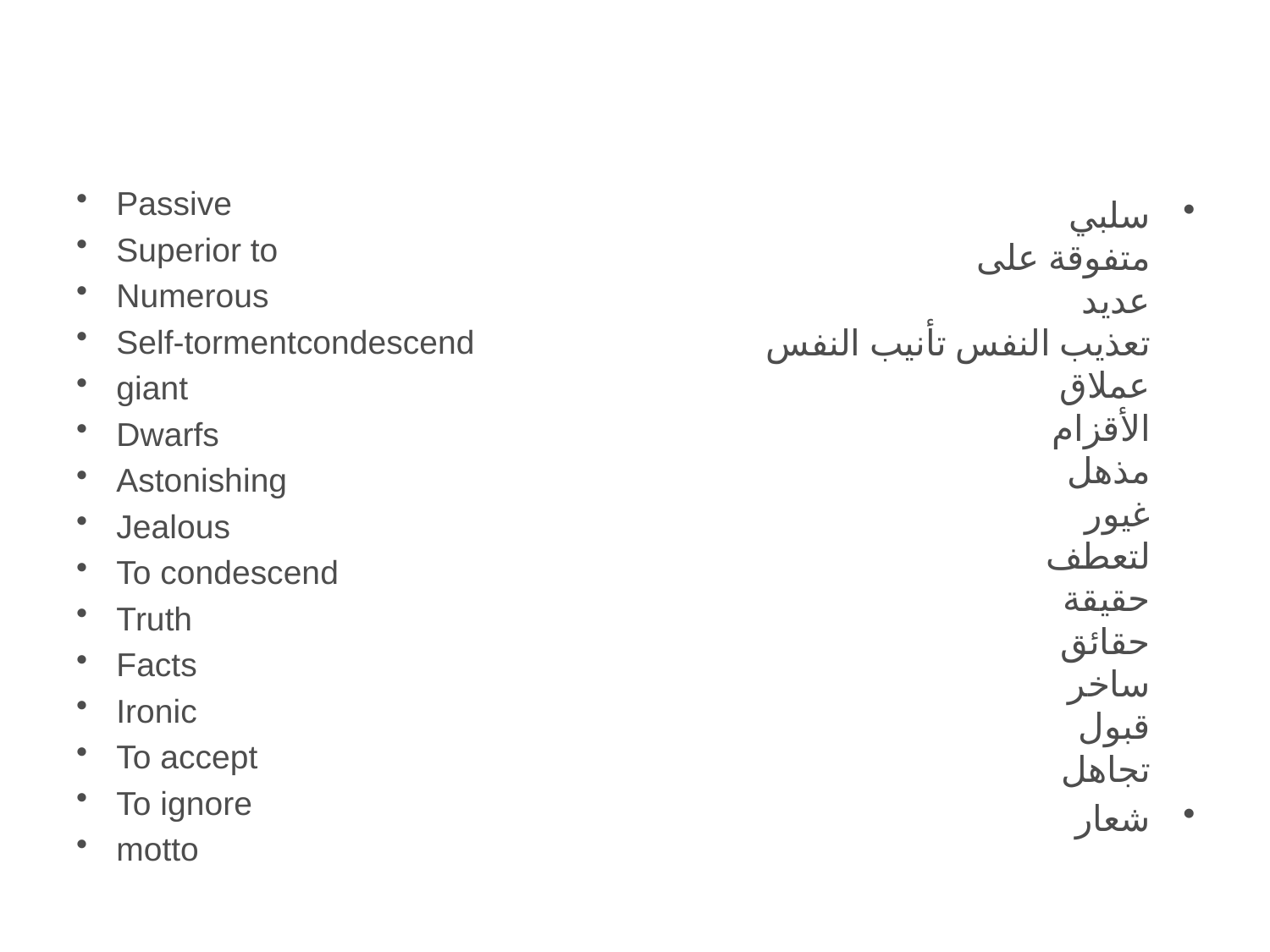

Passive
Superior to
Numerous
Self-tormentcondescend
giant
Dwarfs
Astonishing
Jealous
To condescend
Truth
Facts
Ironic
To accept
To ignore
motto

سلبي
متفوقة على
عديد
تعذيب النفس تأنيب النفس
عملاق
الأقزام
مذهل
غيور
لتعطف
حقيقة
حقائق
ساخر
قبول
تجاهل
شعار